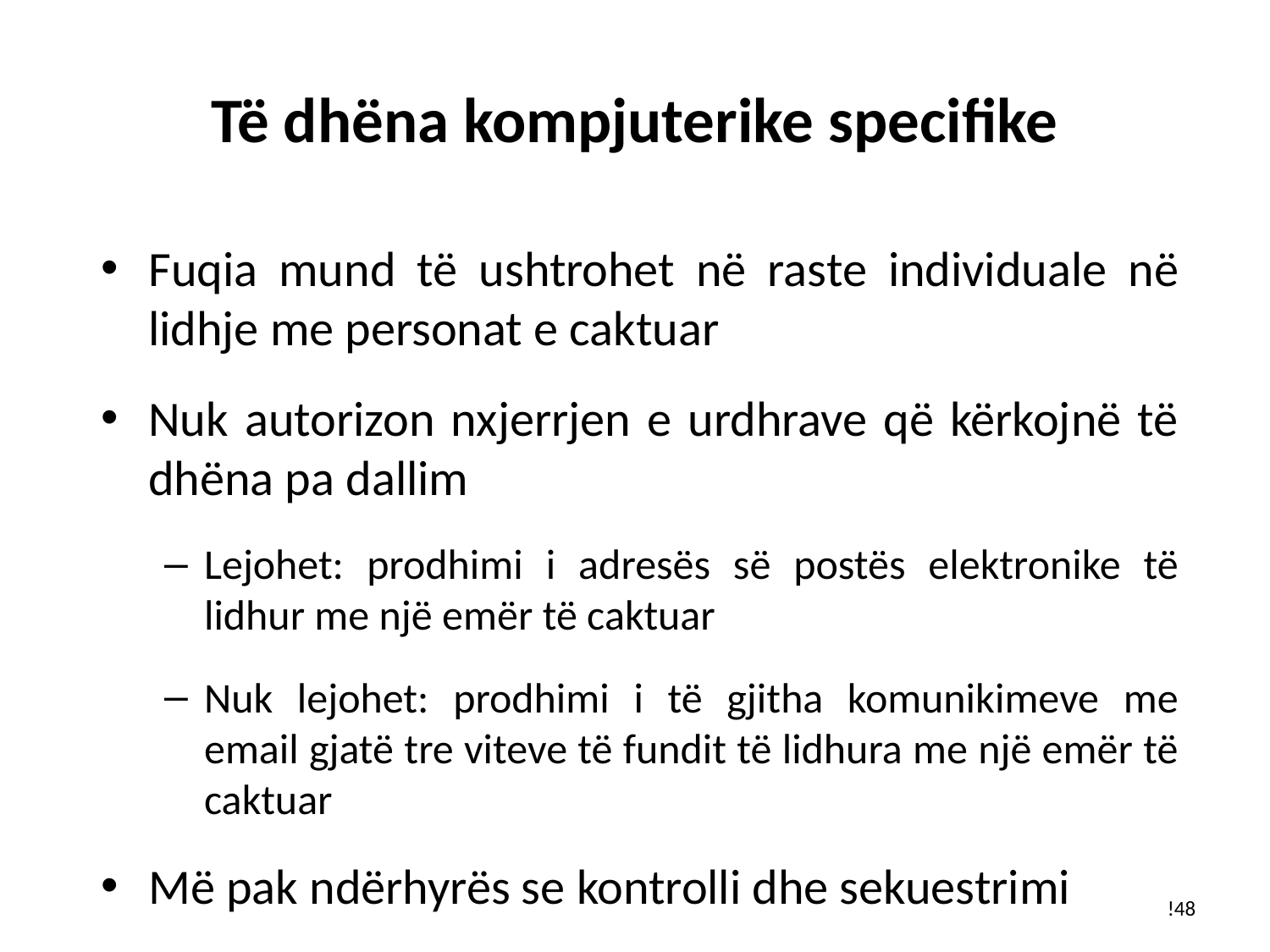

# Të dhëna kompjuterike specifike
Fuqia mund të ushtrohet në raste individuale në lidhje me personat e caktuar
Nuk autorizon nxjerrjen e urdhrave që kërkojnë të dhëna pa dallim
Lejohet: prodhimi i adresës së postës elektronike të lidhur me një emër të caktuar
Nuk lejohet: prodhimi i të gjitha komunikimeve me email gjatë tre viteve të fundit të lidhura me një emër të caktuar
Më pak ndërhyrës se kontrolli dhe sekuestrimi
!48